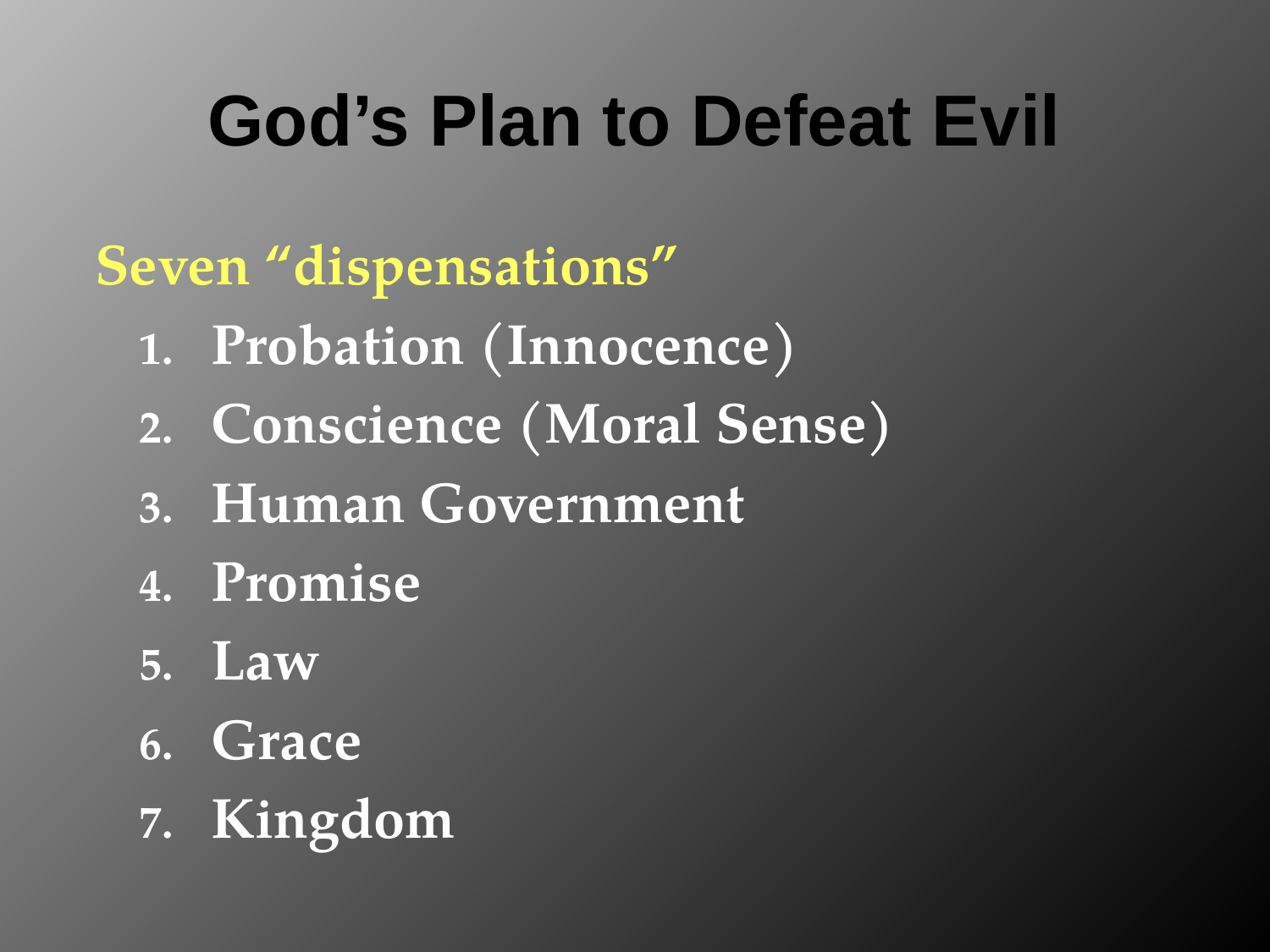

# God’s Plan to Defeat Evil
Seven “dispensations”
Probation (Innocence)
Conscience (Moral Sense)
Human Government
Promise
Law
Grace
Kingdom